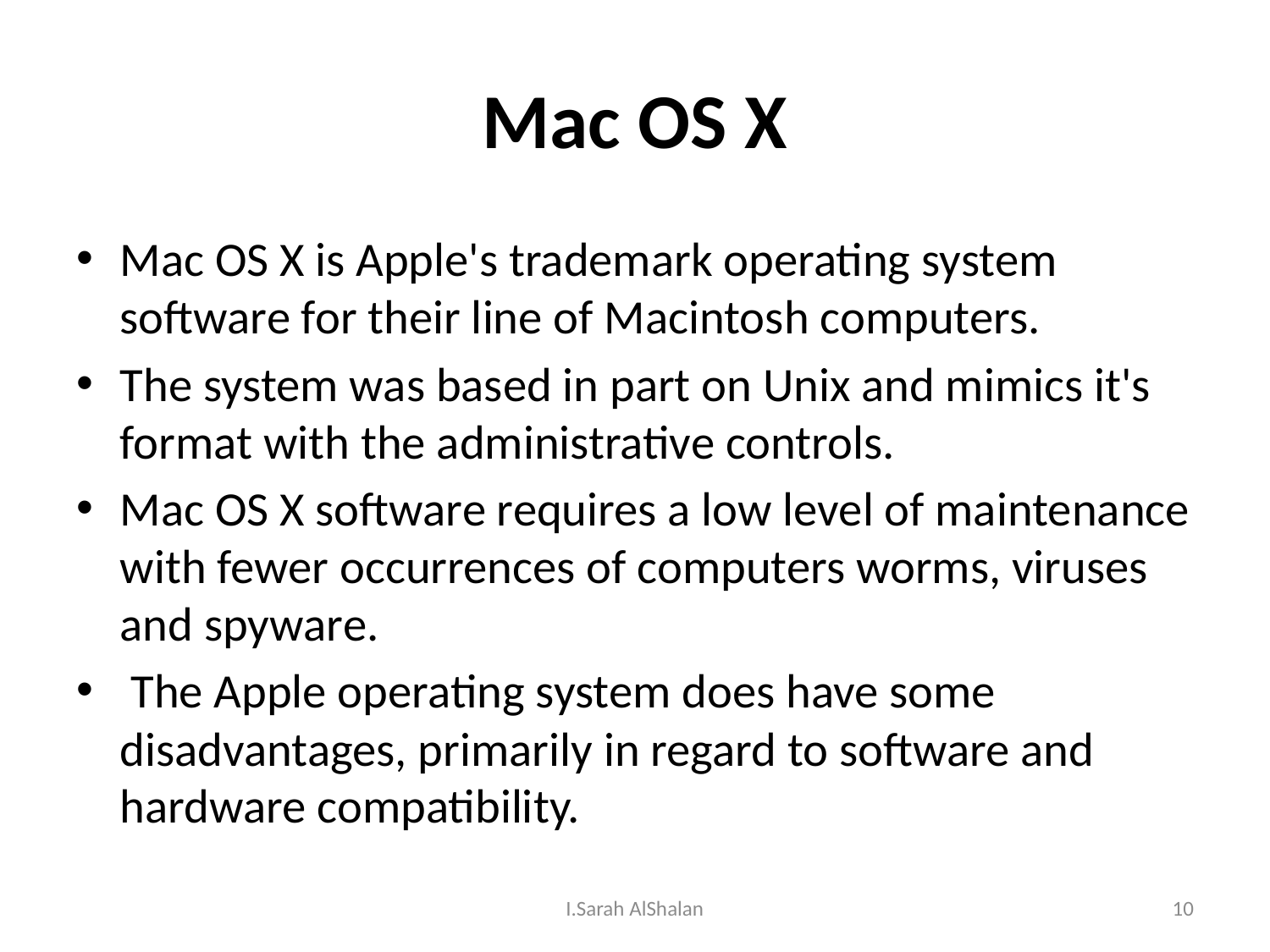

# Mac OS X
Mac OS X is Apple's trademark operating system software for their line of Macintosh computers.
The system was based in part on Unix and mimics it's format with the administrative controls.
Mac OS X software requires a low level of maintenance with fewer occurrences of computers worms, viruses and spyware.
 The Apple operating system does have some disadvantages, primarily in regard to software and hardware compatibility.
I.Sarah AlShalan
10